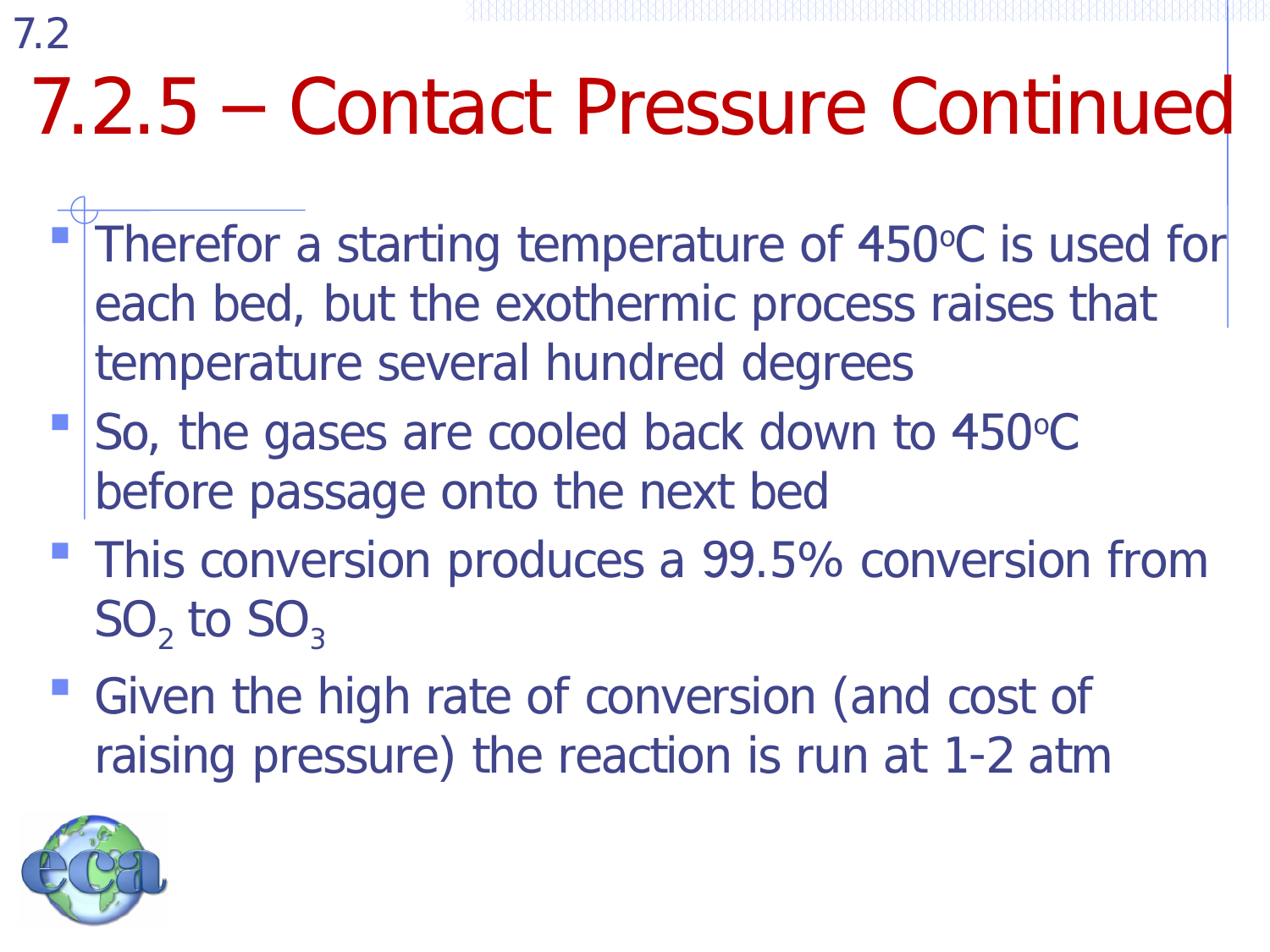

# 7.2.5 – Contact Pressure Continued
Therefor a starting temperature of 450oC is used for each bed, but the exothermic process raises that temperature several hundred degrees
So, the gases are cooled back down to 450oC before passage onto the next bed
This conversion produces a 99.5% conversion from SO2 to SO3
Given the high rate of conversion (and cost of raising pressure) the reaction is run at 1-2 atm